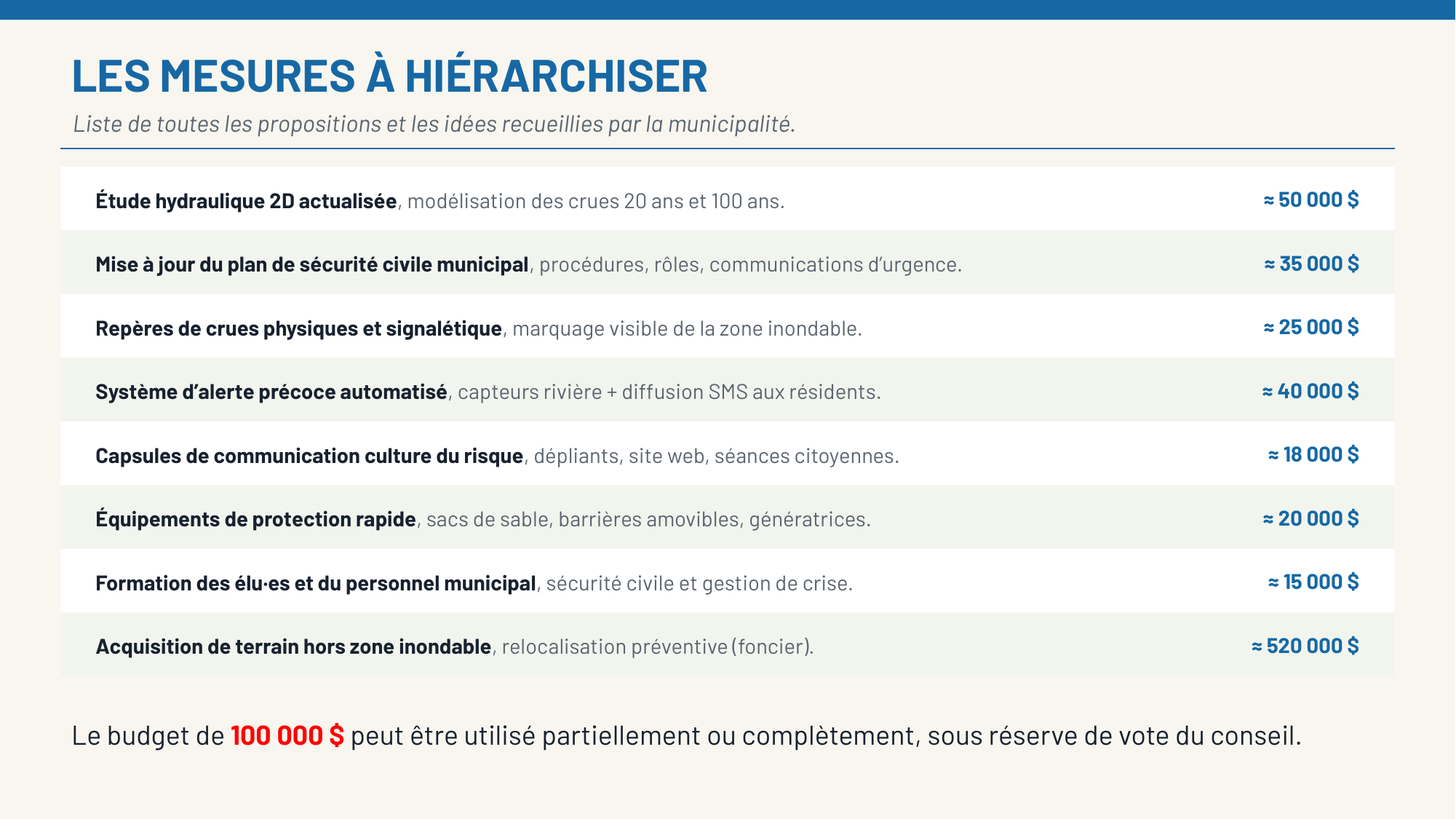

LES MESURES À HIÉRARCHISER
Liste de toutes les propositions et les idées recueillies par la municipalité.

Étude hydraulique 2D actualisée, modélisation des crues 20 ans et 100 ans.
≈ 50 000 $

Mise à jour du plan de sécurité civile municipal, procédures, rôles, communications d’urgence.
≈ 35 000 $

Repères de crues physiques et signalétique, marquage visible de la zone inondable.
≈ 25 000 $

Système d’alerte précoce automatisé, capteurs rivière + diffusion SMS aux résidents.
≈ 40 000 $

Capsules de communication culture du risque, dépliants, site web, séances citoyennes.
≈ 18 000 $

Équipements de protection rapide, sacs de sable, barrières amovibles, génératrices.
≈ 20 000 $

Formation des élu·es et du personnel municipal, sécurité civile et gestion de crise.
≈ 15 000 $

Acquisition de terrain hors zone inondable, relocalisation préventive (foncier).
≈ 520 000 $
Le budget de 100 000 $ peut être utilisé partiellement ou complètement, sous réserve de vote du conseil.